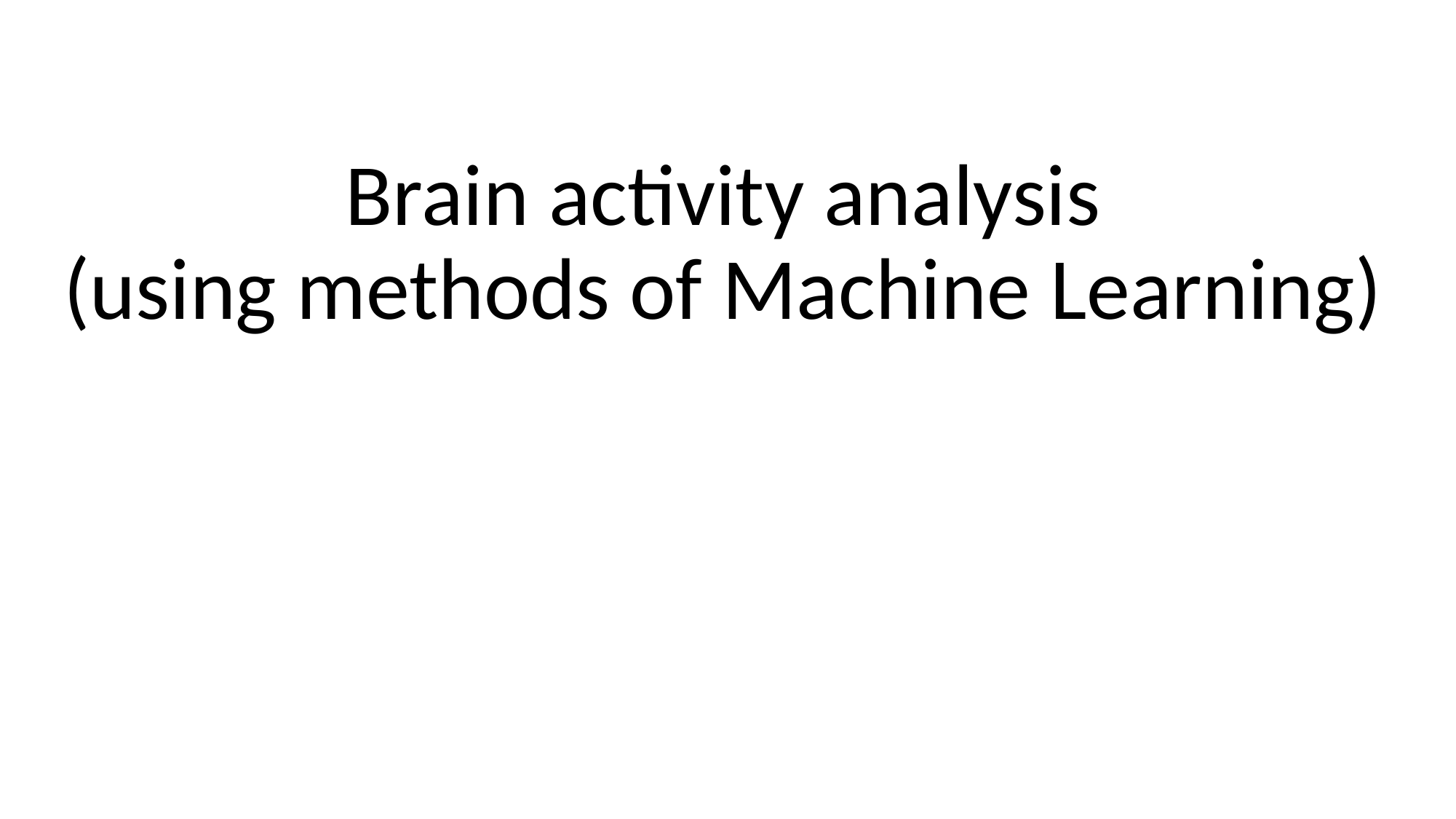

# Brain activity analysis (using methods of Machine Learning)